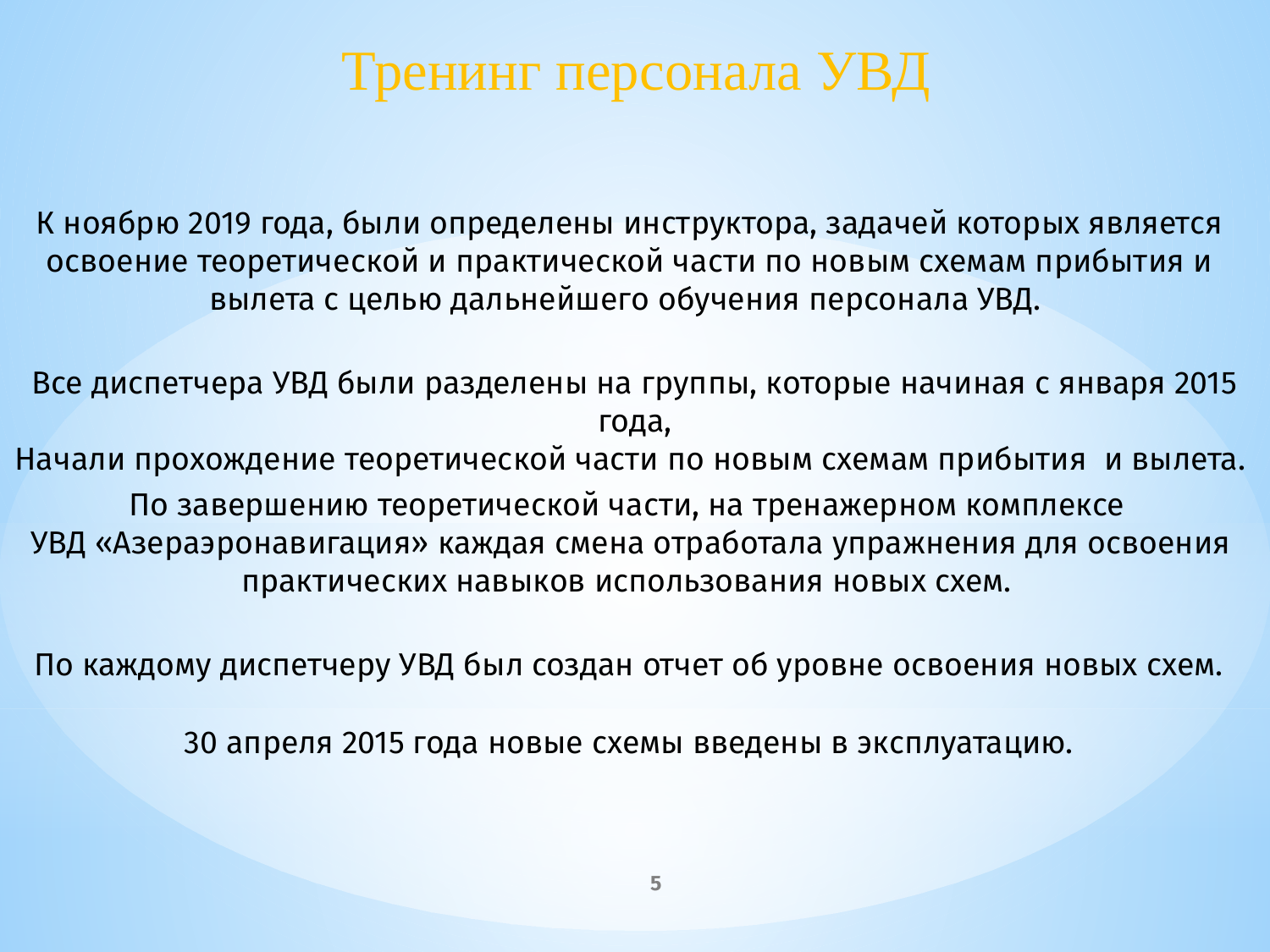

Тренинг персонала УВД
К ноябрю 2019 года, были определены инструктора, задачей которых является
освоение теоретической и практической части по новым схемам прибытия и вылета с целью дальнейшего обучения персонала УВД.
Все диспетчера УВД были разделены на группы, которые начиная с января 2015 года,
Начали прохождение теоретической части по новым схемам прибытия  и вылета.
По завершению теоретической части, на тренажерном комплексе
УВД «Азераэронавигация» каждая смена отработала упражнения для освоения
практических навыков использования новых схем.
По каждому диспетчеру УВД был создан отчет об уровне освоения новых схем.
30 апреля 2015 года новые схемы введены в эксплуатацию.
5